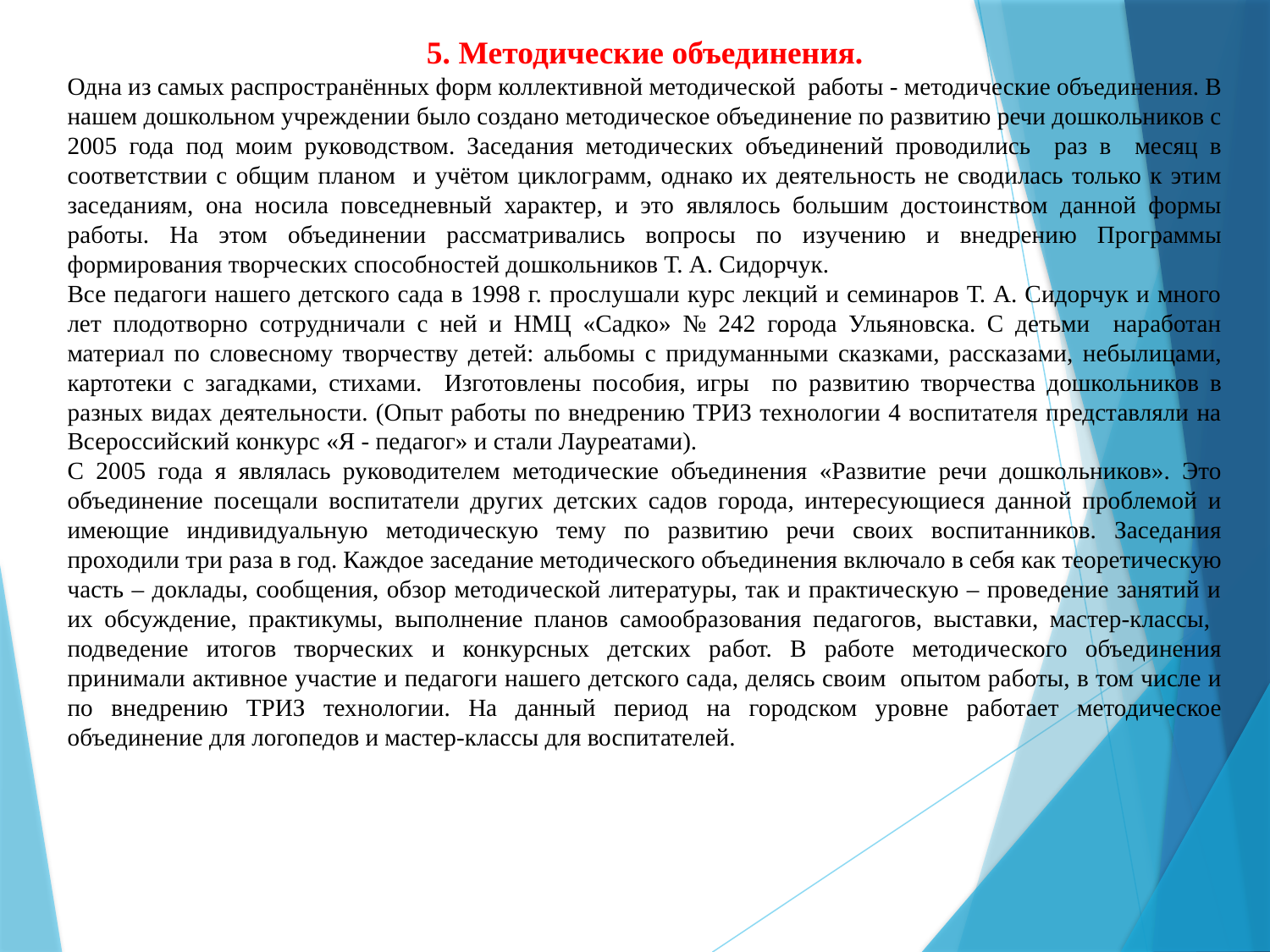

5. Методические объединения.
Одна из самых распространённых форм коллективной методической  работы - методические объединения. В нашем дошкольном учреждении было создано методическое объединение по развитию речи дошкольников с 2005 года под моим руководством. Заседания методических объединений проводились  раз в  месяц в соответствии с общим планом  и учётом циклограмм, однако их деятельность не сводилась только к этим заседаниям, она носила повседневный характер, и это являлось большим достоинством данной формы работы. На этом объединении рассматривались вопросы по изучению и внедрению Программы формирования творческих способностей дошкольников Т. А. Сидорчук.
Все педагоги нашего детского сада в 1998 г. прослушали курс лекций и семинаров Т. А. Сидорчук и много лет плодотворно сотрудничали с ней и НМЦ «Садко» № 242 города Ульяновска. С детьми  наработан материал по словесному творчеству детей: альбомы с придуманными сказками, рассказами, небылицами, картотеки с загадками, стихами.  Изготовлены пособия, игры  по развитию творчества дошкольников в разных видах деятельности. (Опыт работы по внедрению ТРИЗ технологии 4 воспитателя представляли на Всероссийский конкурс «Я - педагог» и стали Лауреатами).
С 2005 года я являлась руководителем методические объединения «Развитие речи дошкольников». Это объединение посещали воспитатели других детских садов города, интересующиеся данной проблемой и имеющие индивидуальную методическую тему по развитию речи своих воспитанников. Заседания проходили три раза в год. Каждое заседание методического объединения включало в себя как теоретическую часть – доклады, сообщения, обзор методической литературы, так и практическую – проведение занятий и их обсуждение, практикумы, выполнение планов самообразования педагогов, выставки, мастер-классы,  подведение итогов творческих и конкурсных детских работ. В работе методического объединения принимали активное участие и педагоги нашего детского сада, делясь своим  опытом работы, в том числе и по внедрению ТРИЗ технологии. На данный период на городском уровне работает методическое объединение для логопедов и мастер-классы для воспитателей.